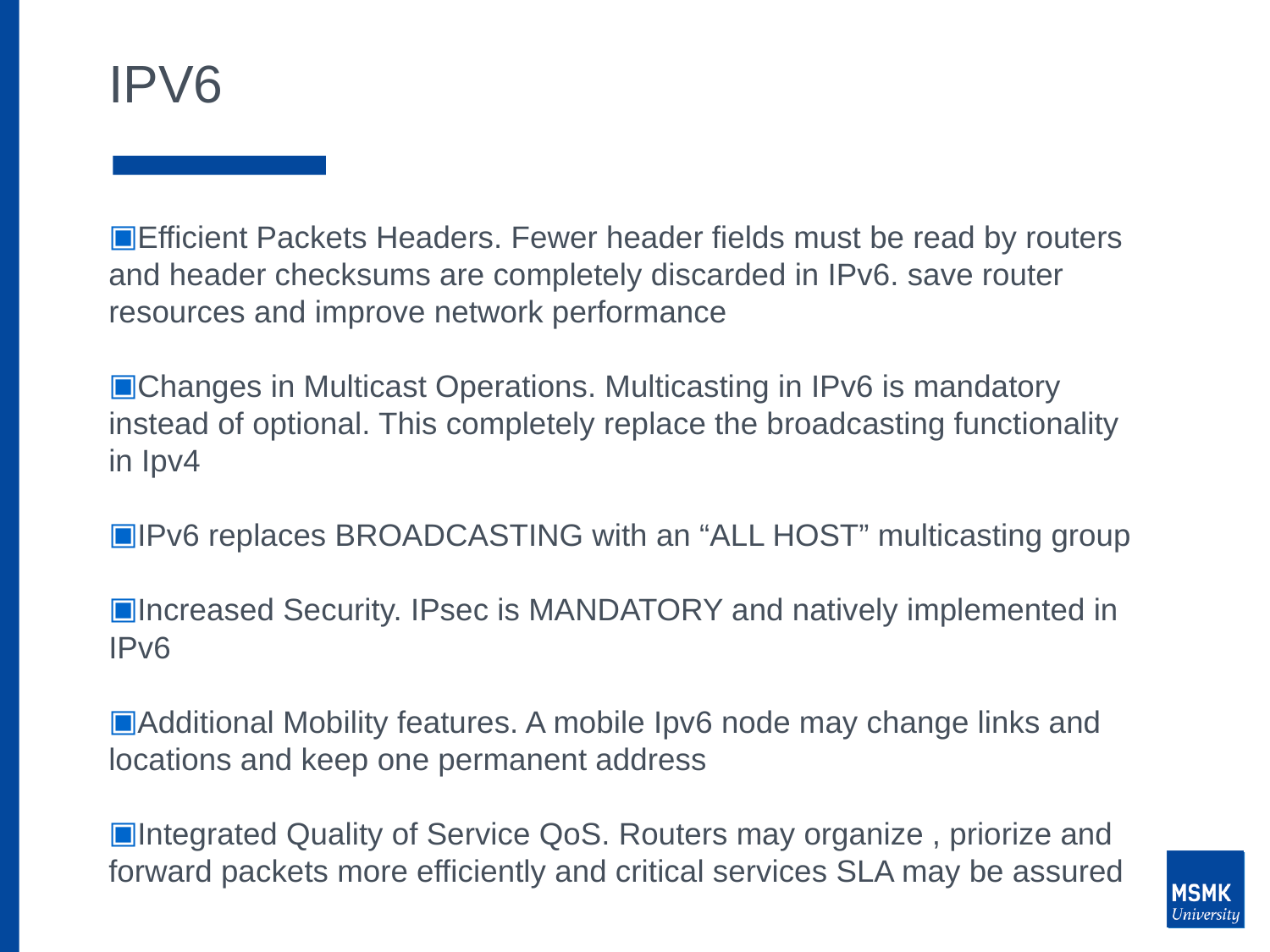

# IPV6
Efficient Packets Headers. Fewer header fields must be read by routers and header checksums are completely discarded in IPv6. save router resources and improve network performance

Changes in Multicast Operations. Multicasting in IPv6 is mandatory instead of optional. This completely replace the broadcasting functionality in Ipv4

IPv6 replaces BROADCASTING with an “ALL HOST” multicasting group

Increased Security. IPsec is MANDATORY and natively implemented in IPv6

Additional Mobility features. A mobile Ipv6 node may change links and locations and keep one permanent address

Integrated Quality of Service QoS. Routers may organize , priorize and forward packets more efficiently and critical services SLA may be assured